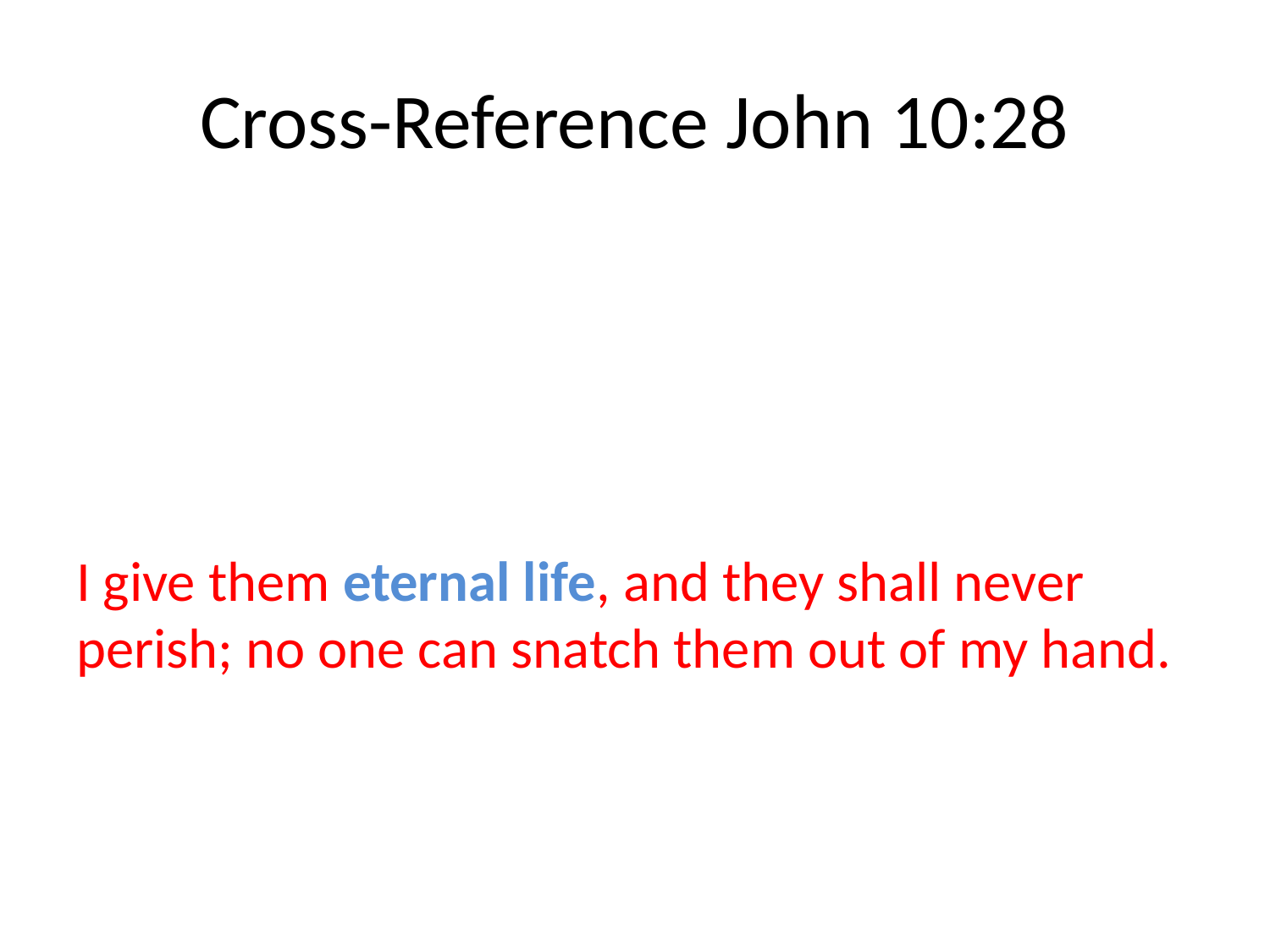

# Cross-Reference John 10:28

I give them eternal life, and they shall never perish; no one can snatch them out of my hand.